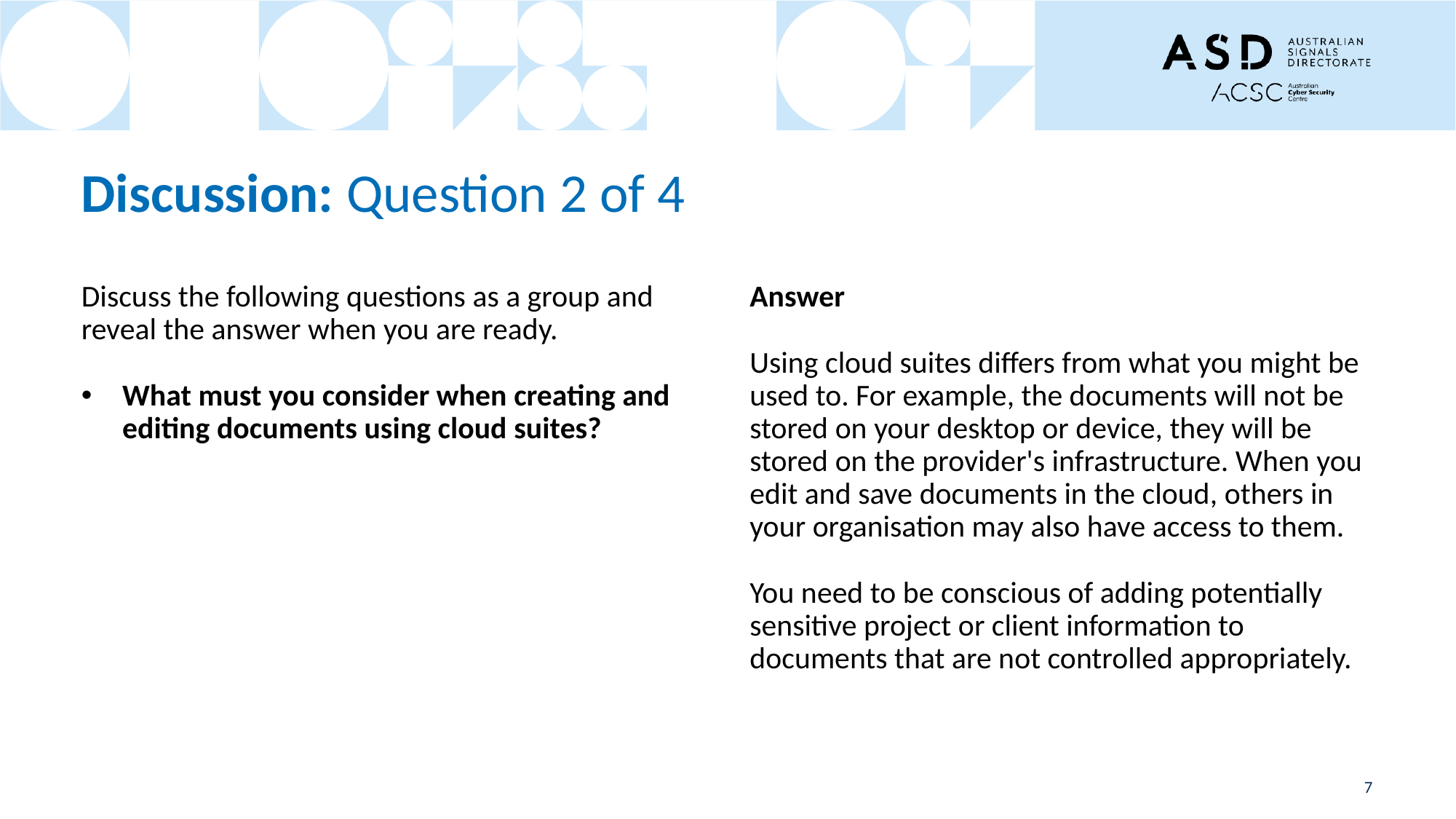

# Discussion: Question 2 of 4
Discuss the following questions as a group and reveal the answer when you are ready.
What must you consider when creating and editing documents using cloud suites?

Answer
Using cloud suites differs from what you might be used to. For example, the documents will not be stored on your desktop or device, they will be stored on the provider's infrastructure. When you edit and save documents in the cloud, others in your organisation may also have access to them.
You need to be conscious of adding potentially sensitive project or client information to documents that are not controlled appropriately.
7